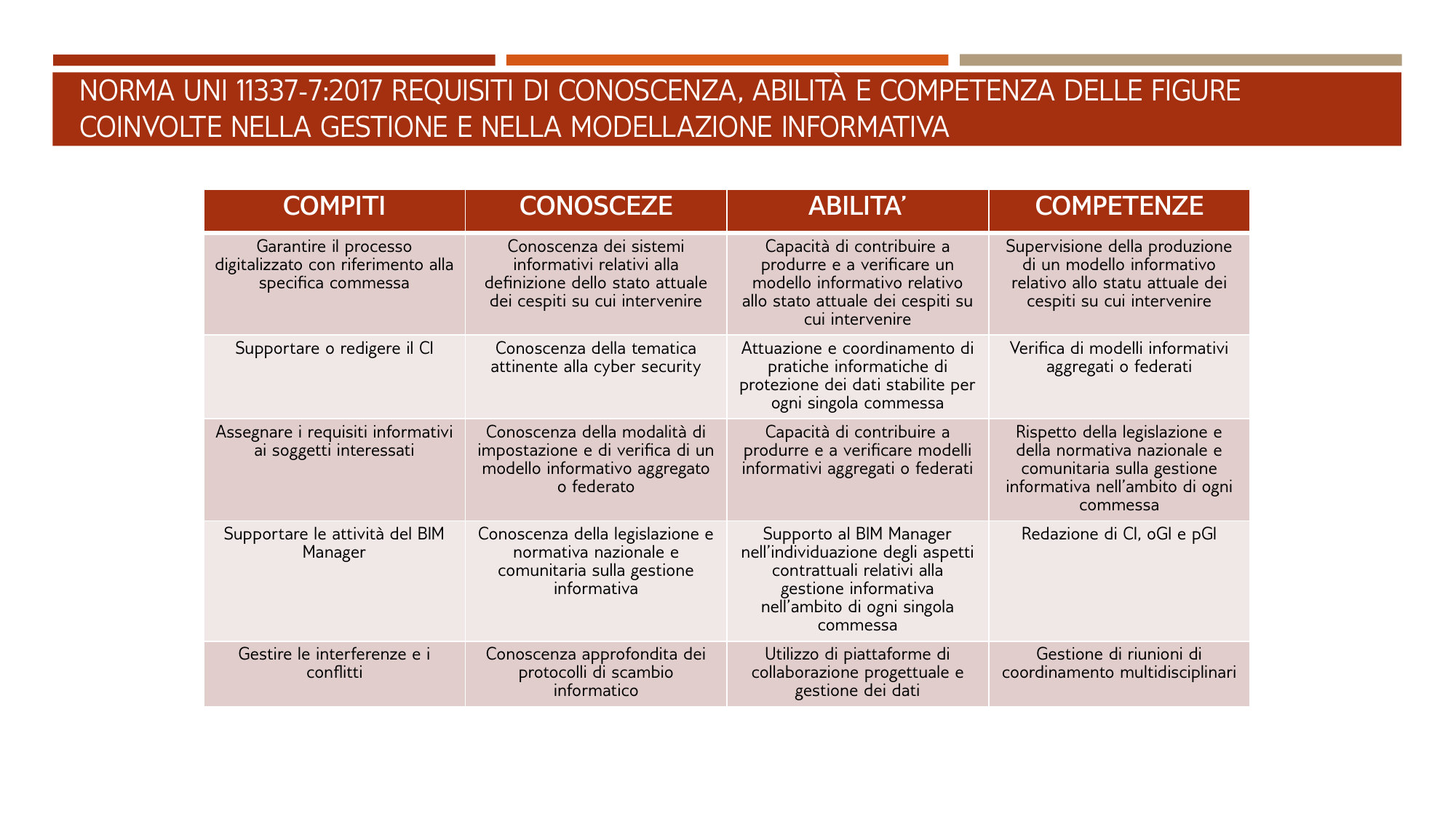

# Norma UNI 11337-7:2017 Requisiti di conoscenza, abilità e competenza delle figure coinvolte nella gestione e nella modellazione informativa
| COMPITI | CONOSCEZE | ABILITA’ | COMPETENZE |
| --- | --- | --- | --- |
| Garantire il processo digitalizzato con riferimento alla specifica commessa | Conoscenza dei sistemi informativi relativi alla definizione dello stato attuale dei cespiti su cui intervenire | Capacità di contribuire a produrre e a verificare un modello informativo relativo allo stato attuale dei cespiti su cui intervenire | Supervisione della produzione di un modello informativo relativo allo statu attuale dei cespiti su cui intervenire |
| Supportare o redigere il CI | Conoscenza della tematica attinente alla cyber security | Attuazione e coordinamento di pratiche informatiche di protezione dei dati stabilite per ogni singola commessa | Verifica di modelli informativi aggregati o federati |
| Assegnare i requisiti informativi ai soggetti interessati | Conoscenza della modalità di impostazione e di verifica di un modello informativo aggregato o federato | Capacità di contribuire a produrre e a verificare modelli informativi aggregati o federati | Rispetto della legislazione e della normativa nazionale e comunitaria sulla gestione informativa nell’ambito di ogni commessa |
| Supportare le attività del BIM Manager | Conoscenza della legislazione e normativa nazionale e comunitaria sulla gestione informativa | Supporto al BIM Manager nell’individuazione degli aspetti contrattuali relativi alla gestione informativa nell’ambito di ogni singola commessa | Redazione di CI, oGI e pGI |
| Gestire le interferenze e i conflitti | Conoscenza approfondita dei protocolli di scambio informatico | Utilizzo di piattaforme di collaborazione progettuale e gestione dei dati | Gestione di riunioni di coordinamento multidisciplinari |